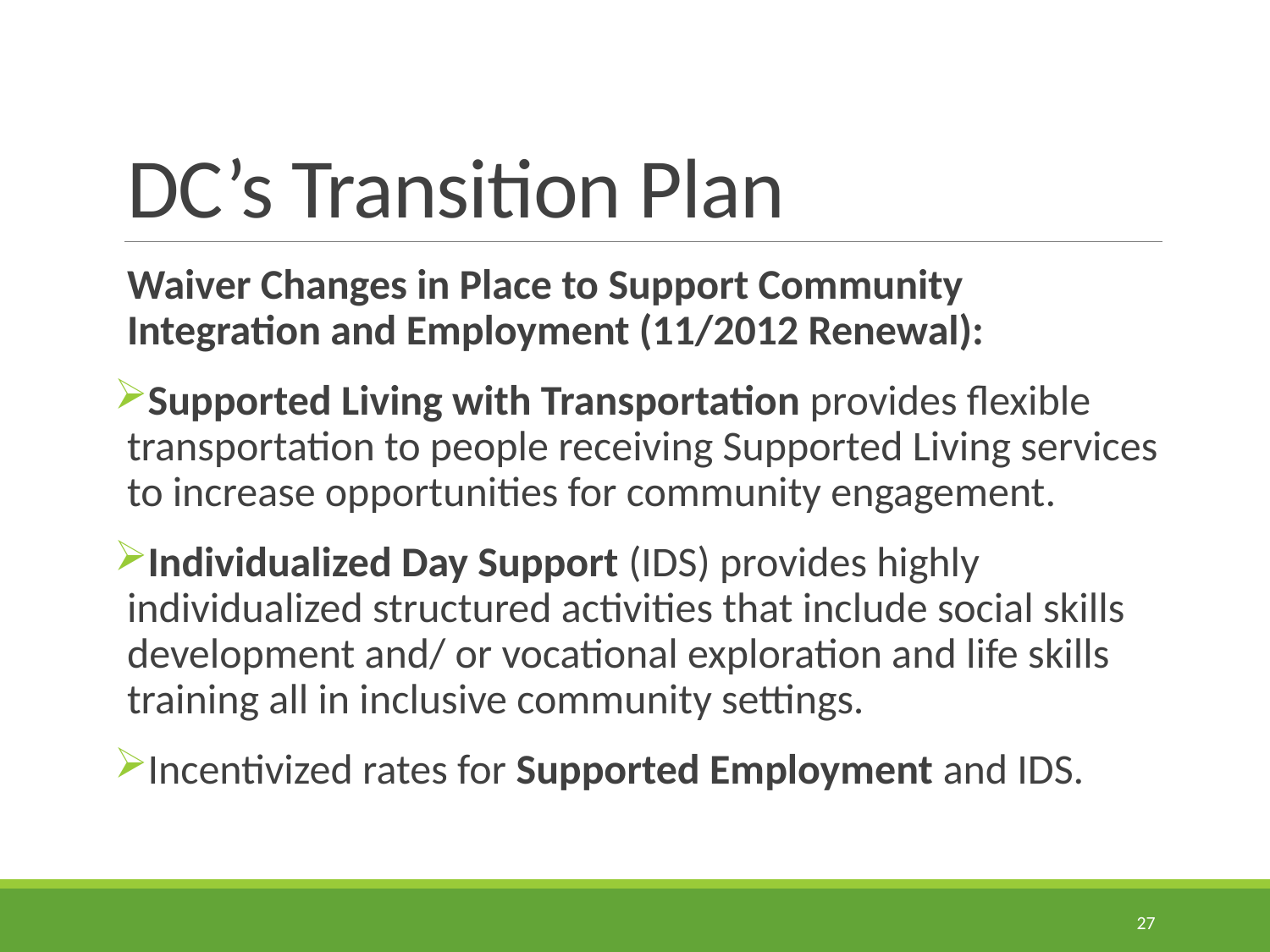

# DC’s Transition Plan
Waiver Changes in Place to Support Community Integration and Employment (11/2012 Renewal):
Supported Living with Transportation provides flexible transportation to people receiving Supported Living services to increase opportunities for community engagement.
Individualized Day Support (IDS) provides highly individualized structured activities that include social skills development and/ or vocational exploration and life skills training all in inclusive community settings.
Incentivized rates for Supported Employment and IDS.

27